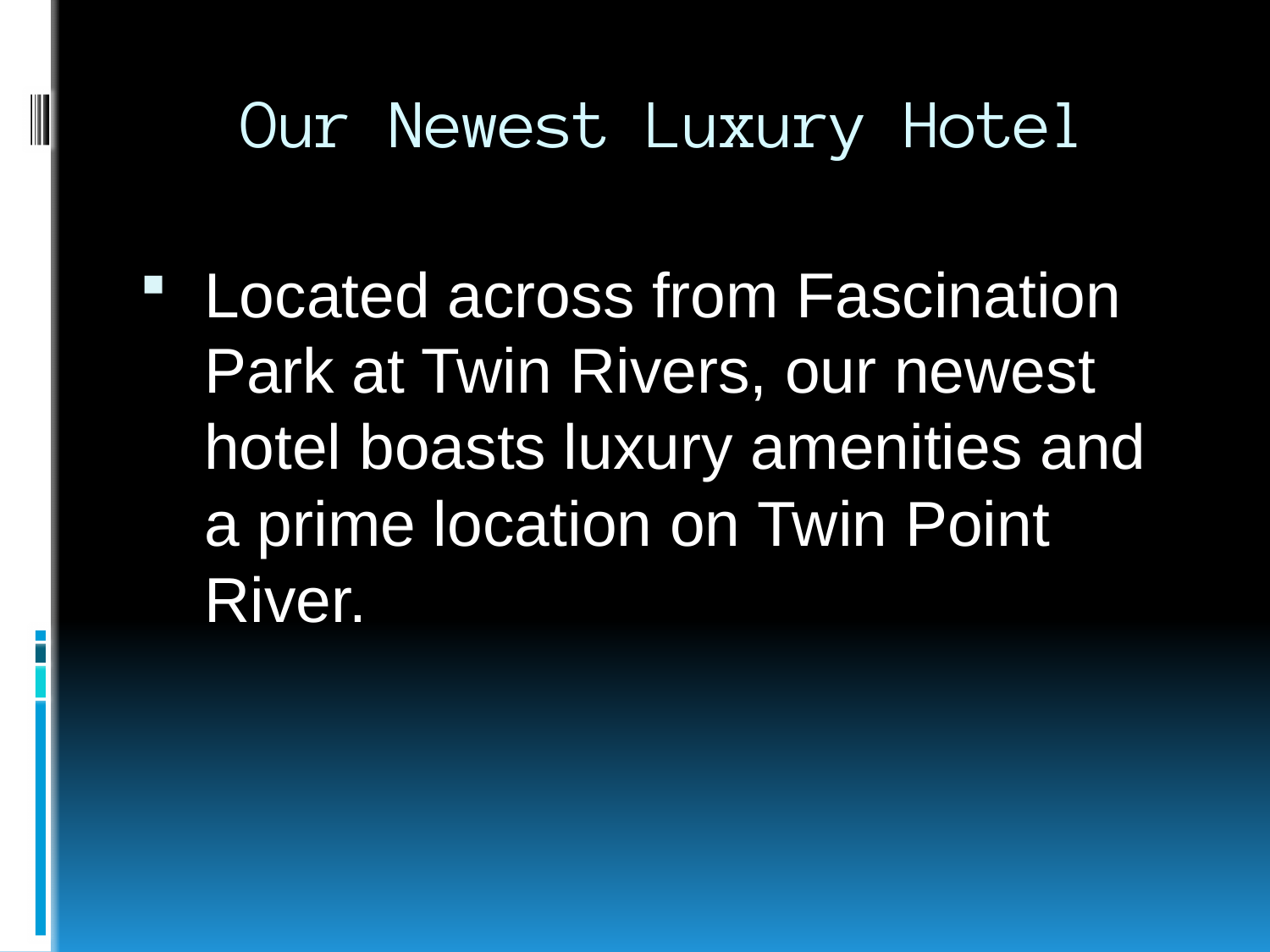

# Our Newest Luxury Hotel
Located across from Fascination Park at Twin Rivers, our newest hotel boasts luxury amenities and a prime location on Twin Point River.